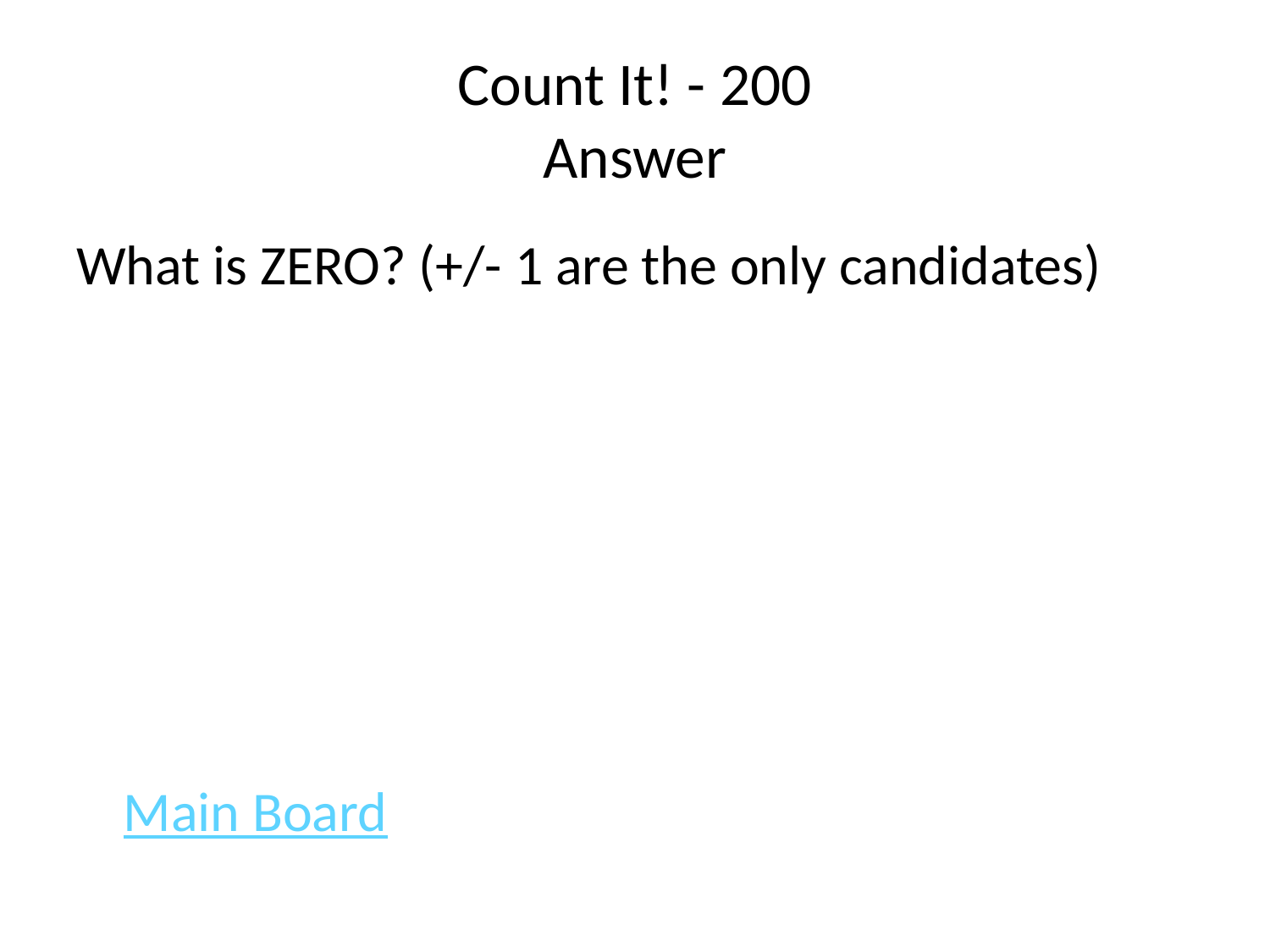

# Count It! - 200 Answer
What is ZERO? (+/- 1 are the only candidates)

							Main Board